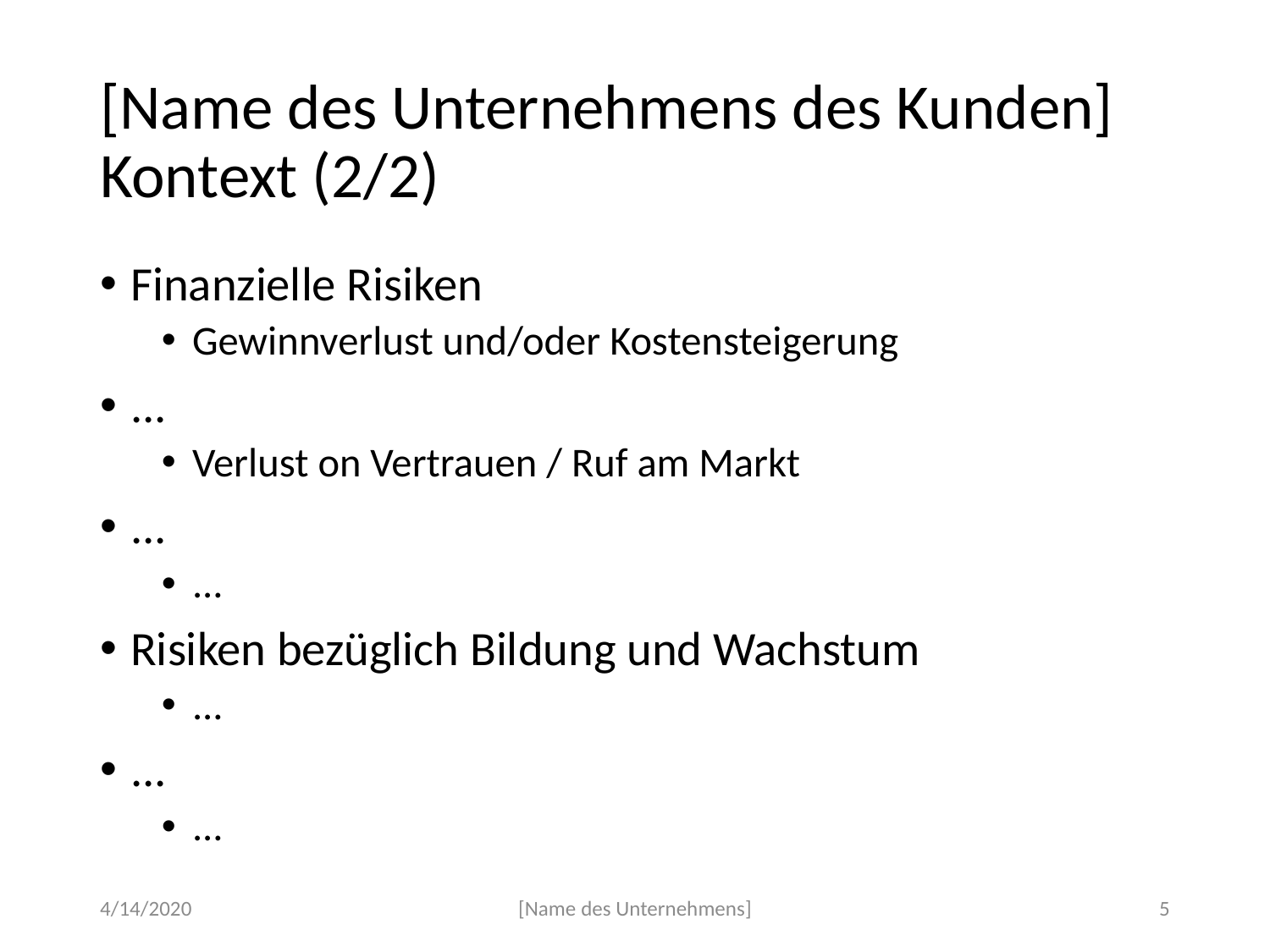

# [Name des Unternehmens des Kunden] Kontext (2/2)
Finanzielle Risiken
Gewinnverlust und/oder Kostensteigerung
...
Verlust on Vertrauen / Ruf am Markt
...
...
Risiken bezüglich Bildung und Wachstum
...
...
...
4/14/2020
[Name des Unternehmens]
5